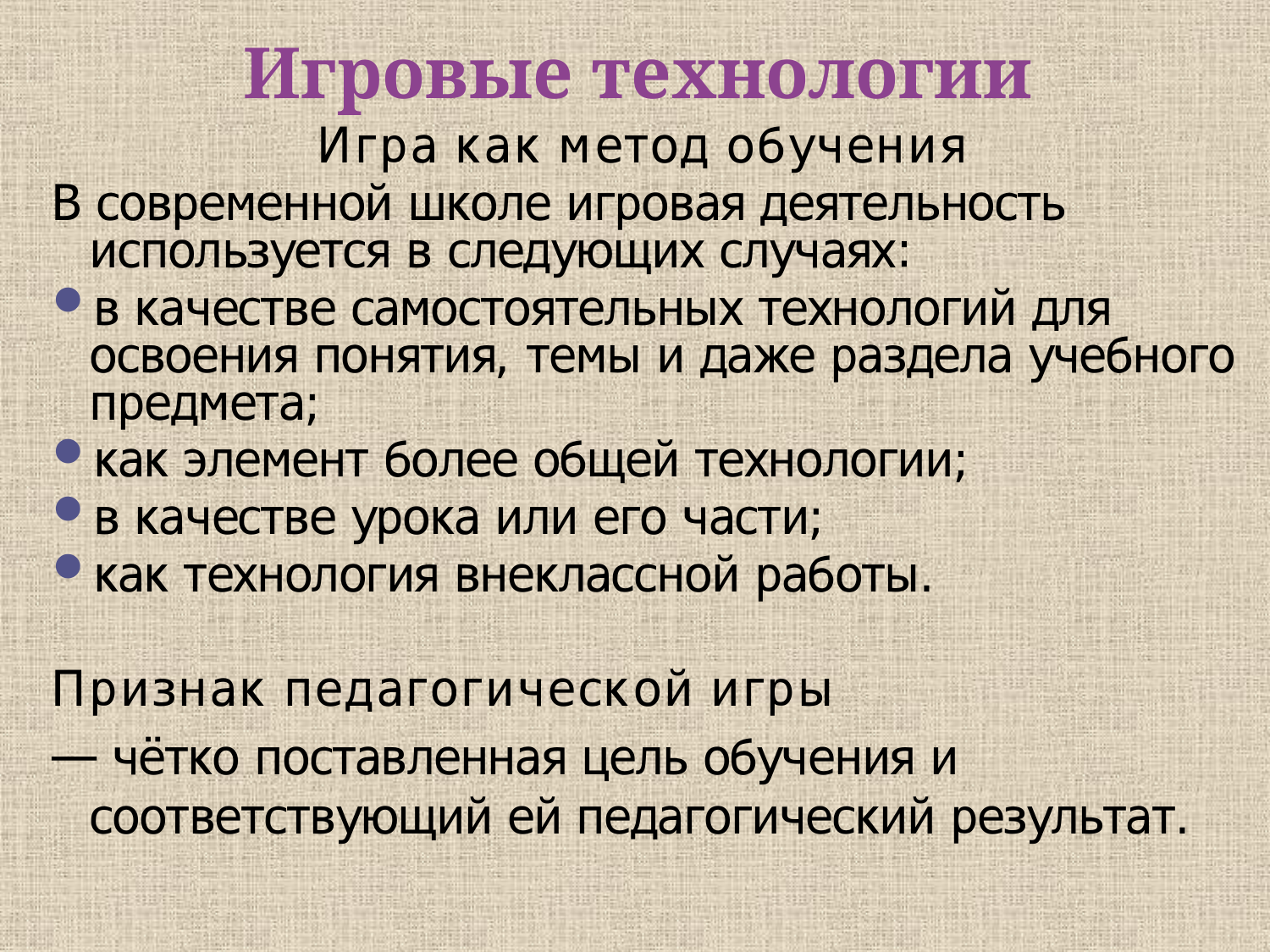

# Игровые технологии
Игра как метод обучения
В современной школе игровая деятельность используется в следующих случаях:
в качестве самостоятельных технологий для освоения понятия, темы и даже раздела учебного предмета;
как элемент более общей технологии;
в качестве урока или его части;
как технология внеклассной работы.

Признак педагогической игры
— чётко поставленная цель обучения и соответствующий ей педагогический результат.